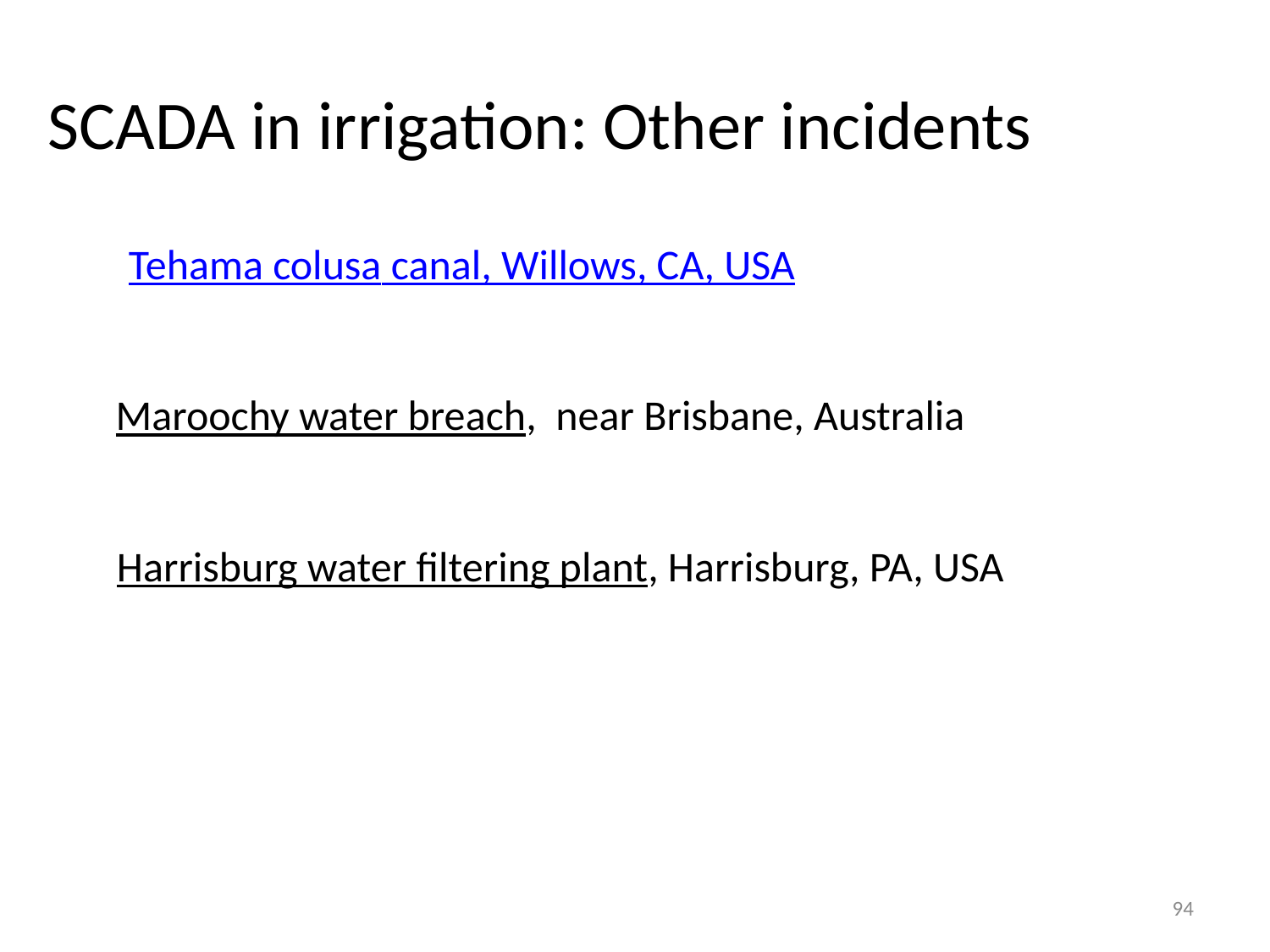

# SCADA in irrigation: Other incidents
Tehama colusa canal, Willows, CA, USA
Maroochy water breach,  near Brisbane, Australia
Harrisburg water filtering plant, Harrisburg, PA, USA
94